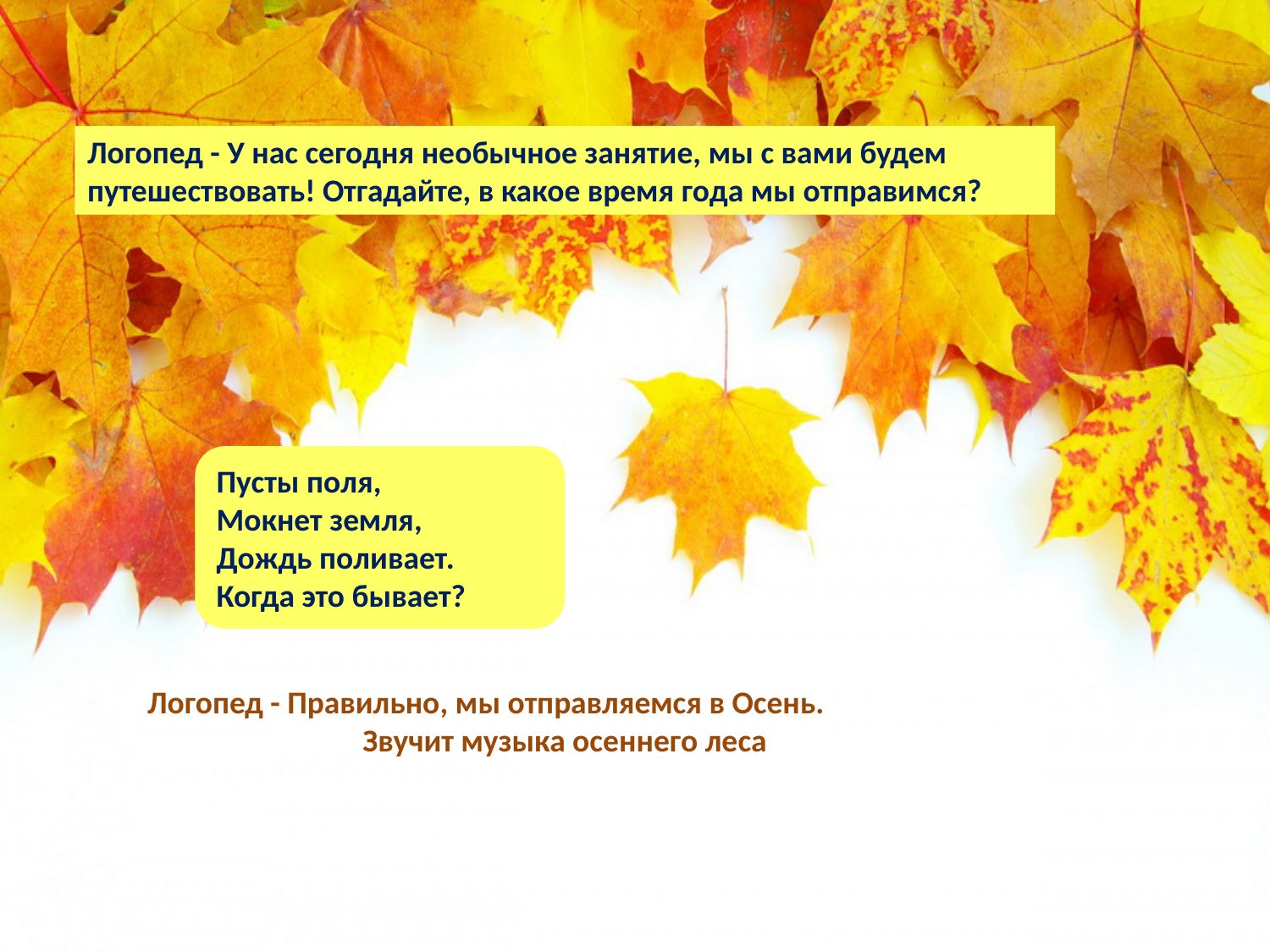

Логопед - У нас сегодня необычное занятие, мы с вами будем путешествовать! Отгадайте, в какое время года мы отправимся?
Пусты поля,
Мокнет земля,
Дождь поливает.
Когда это бывает?
Логопед - Правильно, мы отправляемся в Осень.                                       Звучит музыка осеннего леса